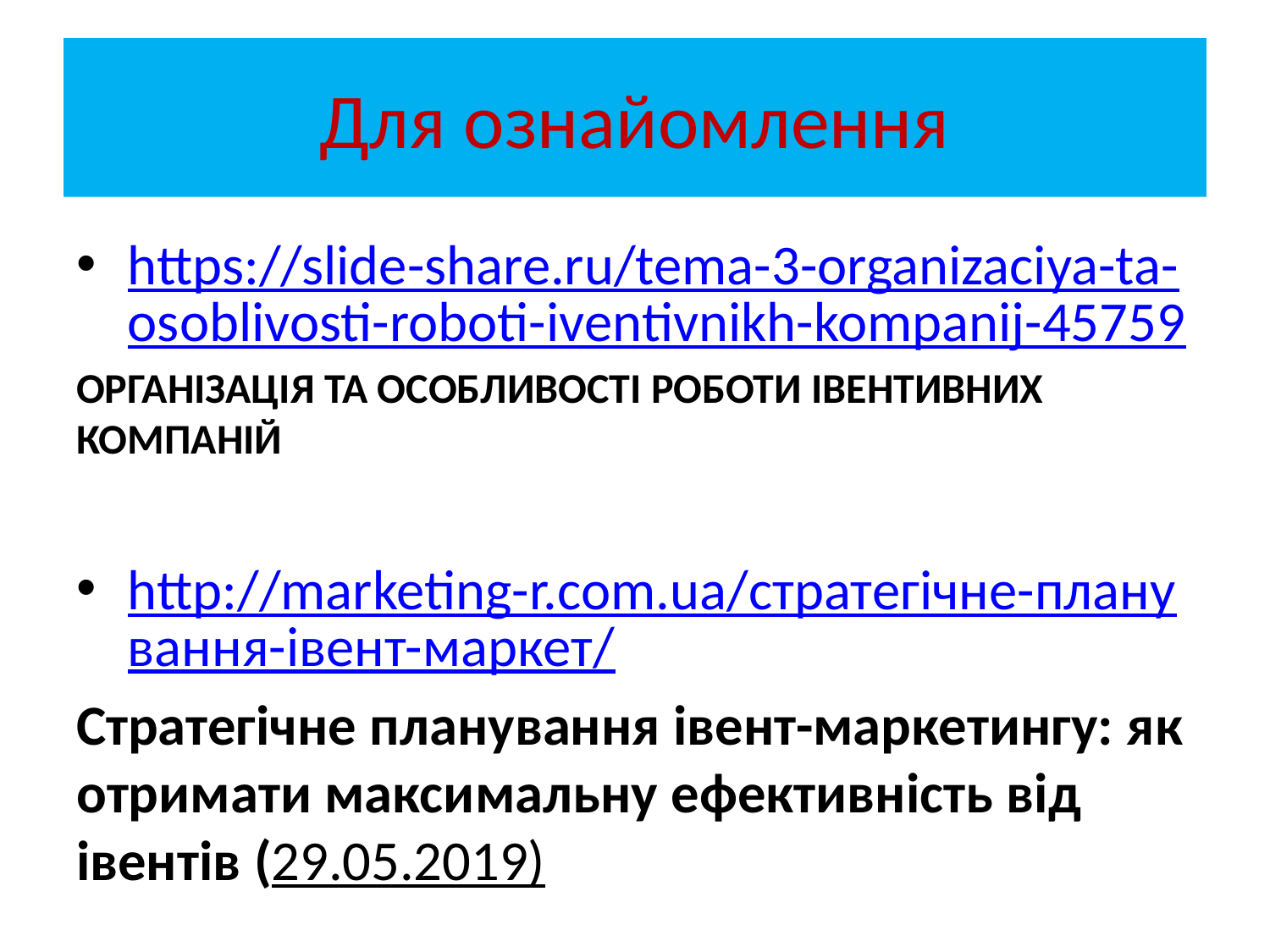

# Для ознайомлення
https://slide-share.ru/tema-3-organizaciya-ta-osoblivosti-roboti-iventivnikh-kompanij-45759
ОРГАНІЗАЦІЯ ТА ОСОБЛИВОСТІ РОБОТИ ІВЕНТИВНИХ КОМПАНІЙ

http://marketing-r.com.ua/стратегічне-планування-івент-маркет/
Стратегічне планування івент-маркетингу: як отримати максимальну ефективність від івентів (29.05.2019)